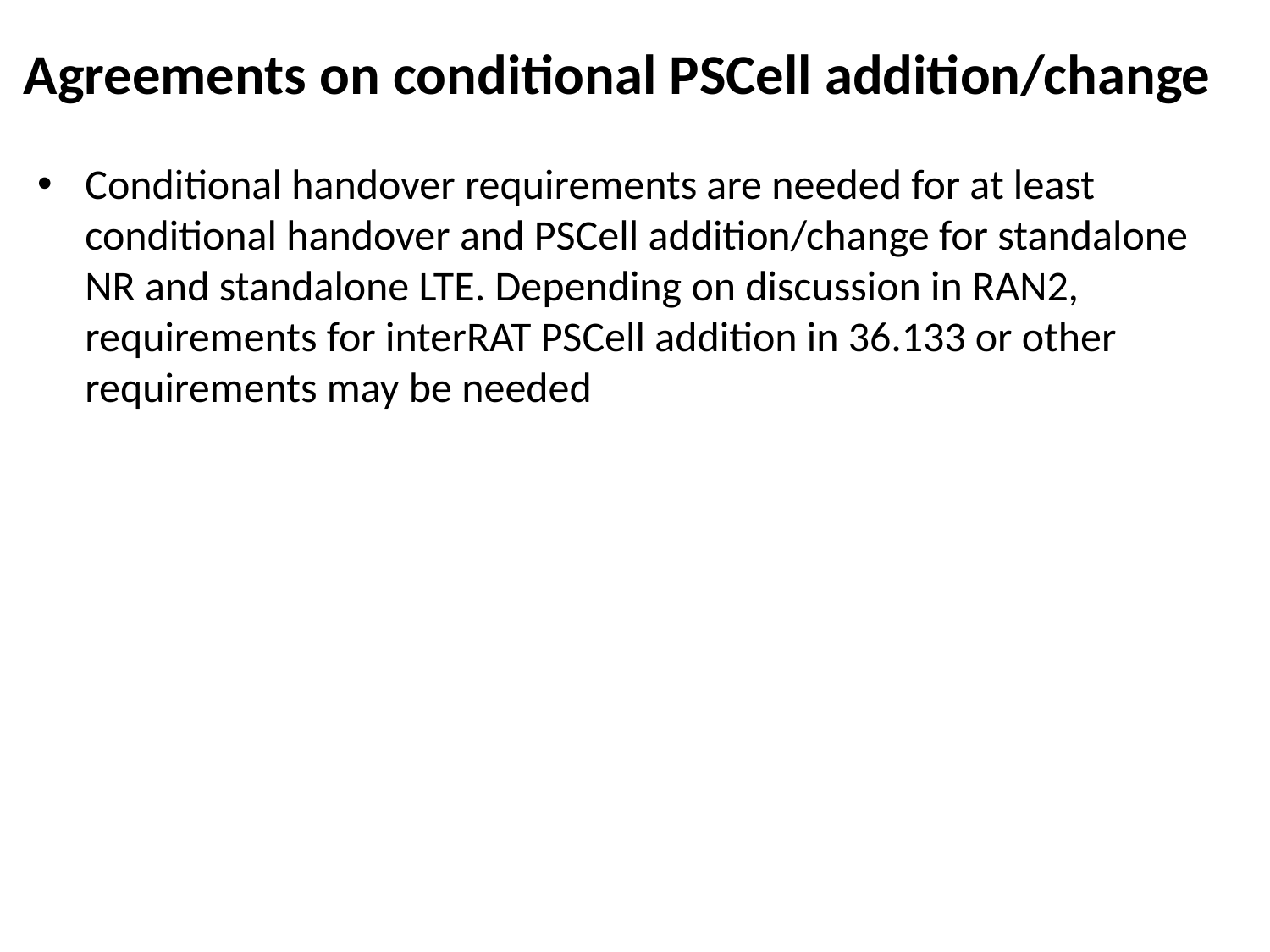

# Agreements on conditional PSCell addition/change
Conditional handover requirements are needed for at least conditional handover and PSCell addition/change for standalone NR and standalone LTE. Depending on discussion in RAN2, requirements for interRAT PSCell addition in 36.133 or other requirements may be needed